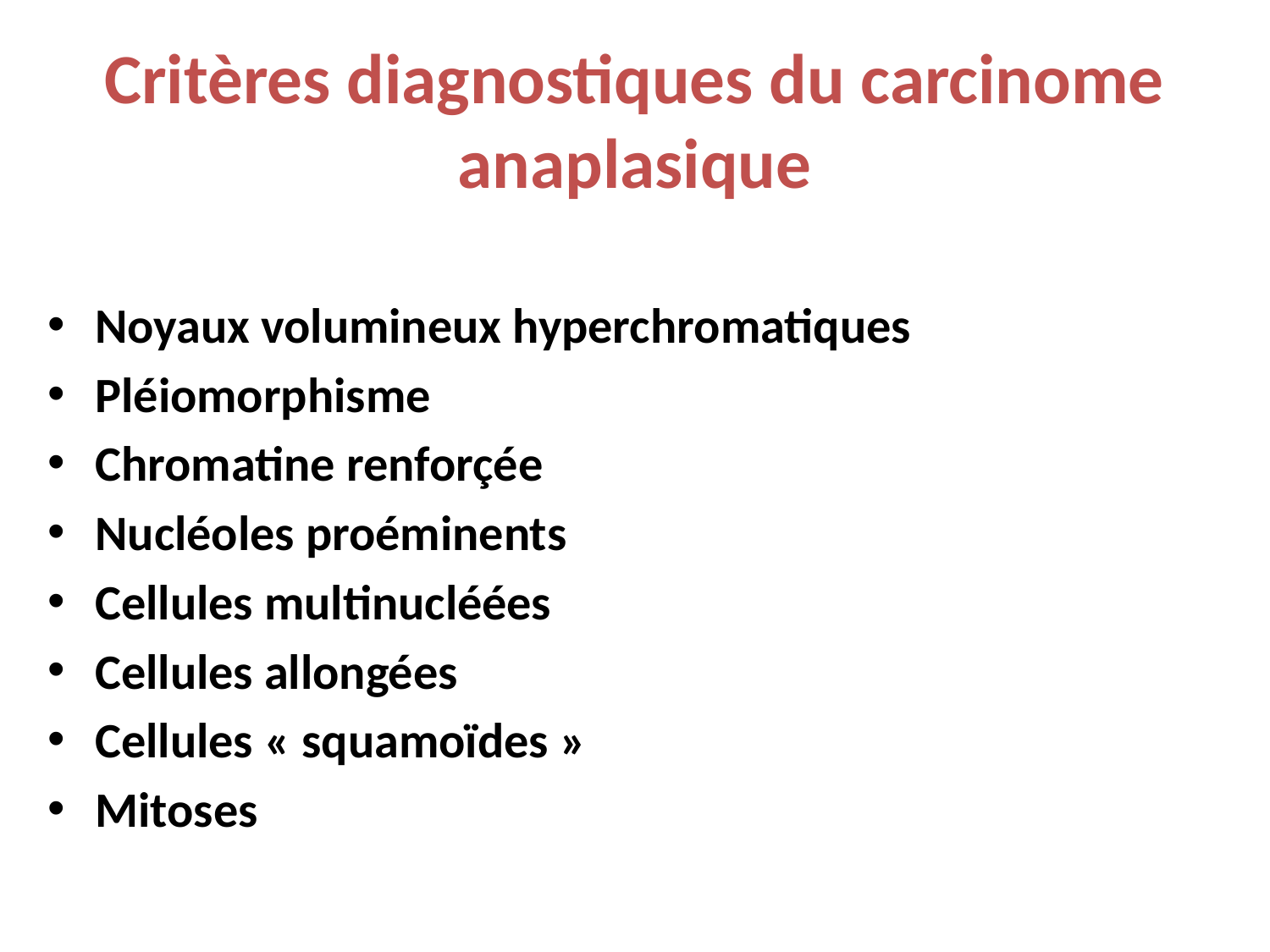

# Critères diagnostiques du carcinome anaplasique
Noyaux volumineux hyperchromatiques
Pléiomorphisme
Chromatine renforçée
Nucléoles proéminents
Cellules multinucléées
Cellules allongées
Cellules « squamoïdes »
Mitoses